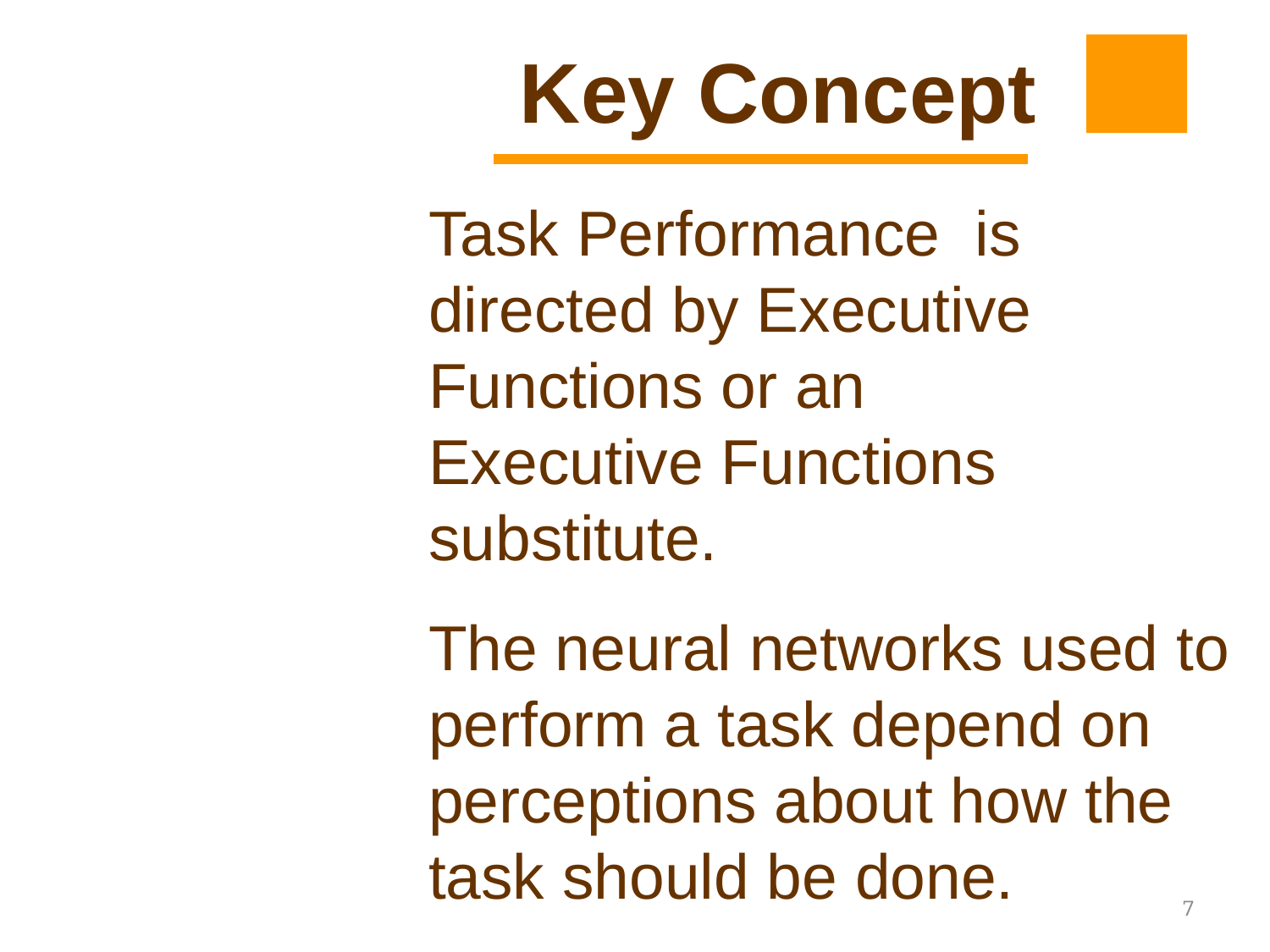

Key Concept

Task Performance  is directed by Executive Functions or an
Executive Functions substitute.

The neural networks used to
perform a task depend on perceptions about how the task should be done.

7